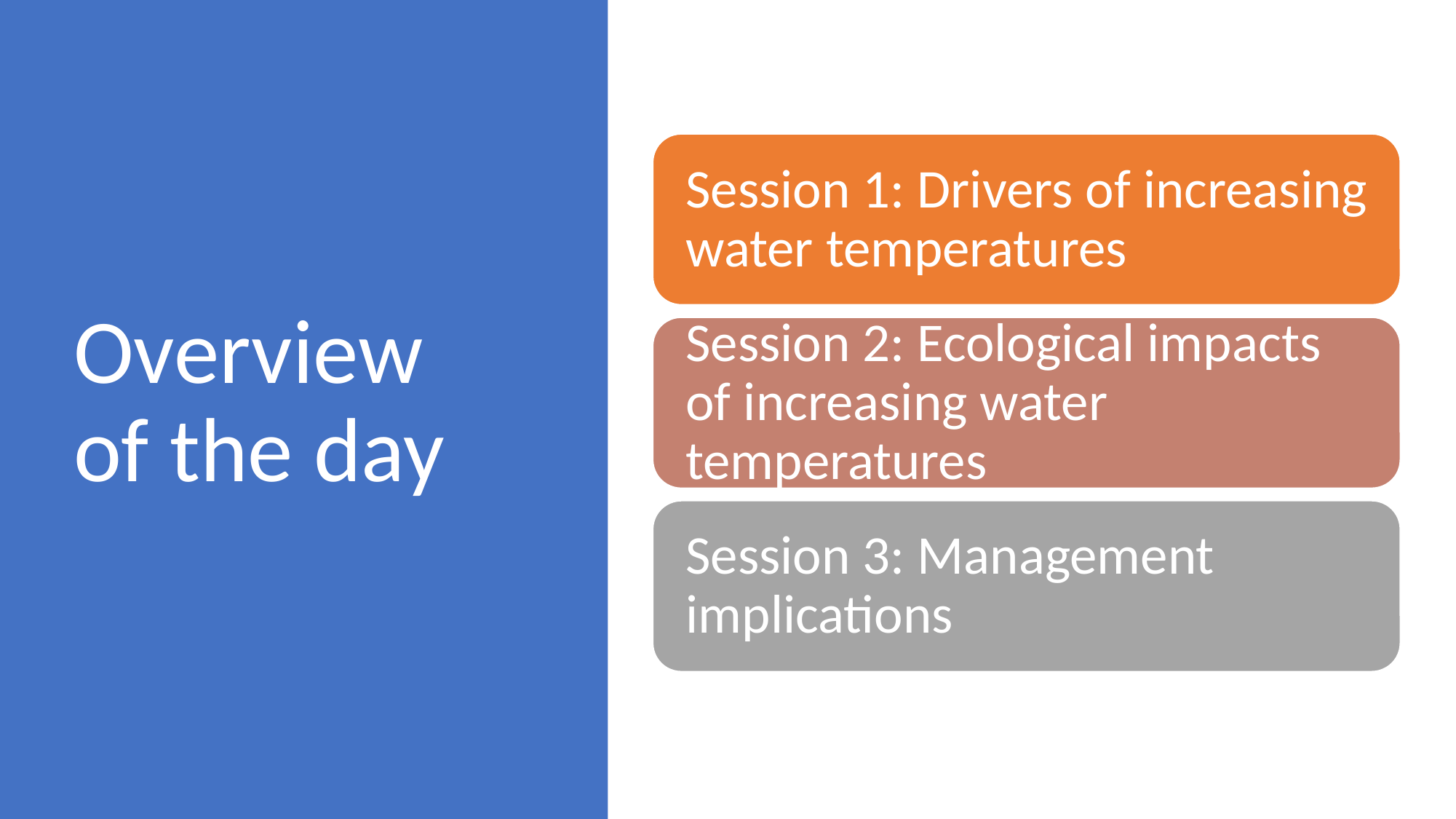

# Overview of the day
Session 1: Drivers of increasing water temperatures
Session 2: Ecological impacts of increasing water temperatures
Session 3: Management implications